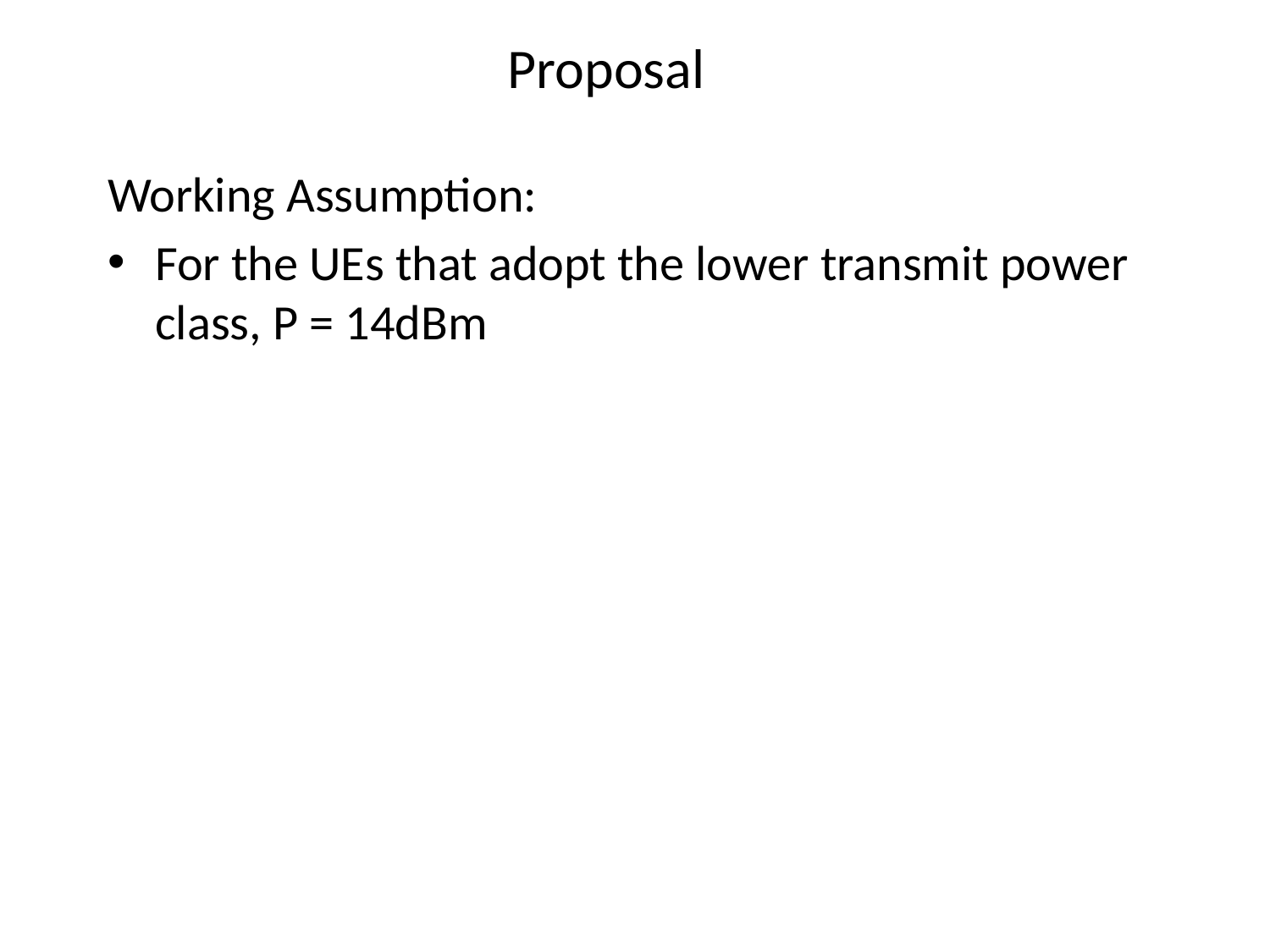

# Proposal
Working Assumption:
For the UEs that adopt the lower transmit power class, P = 14dBm